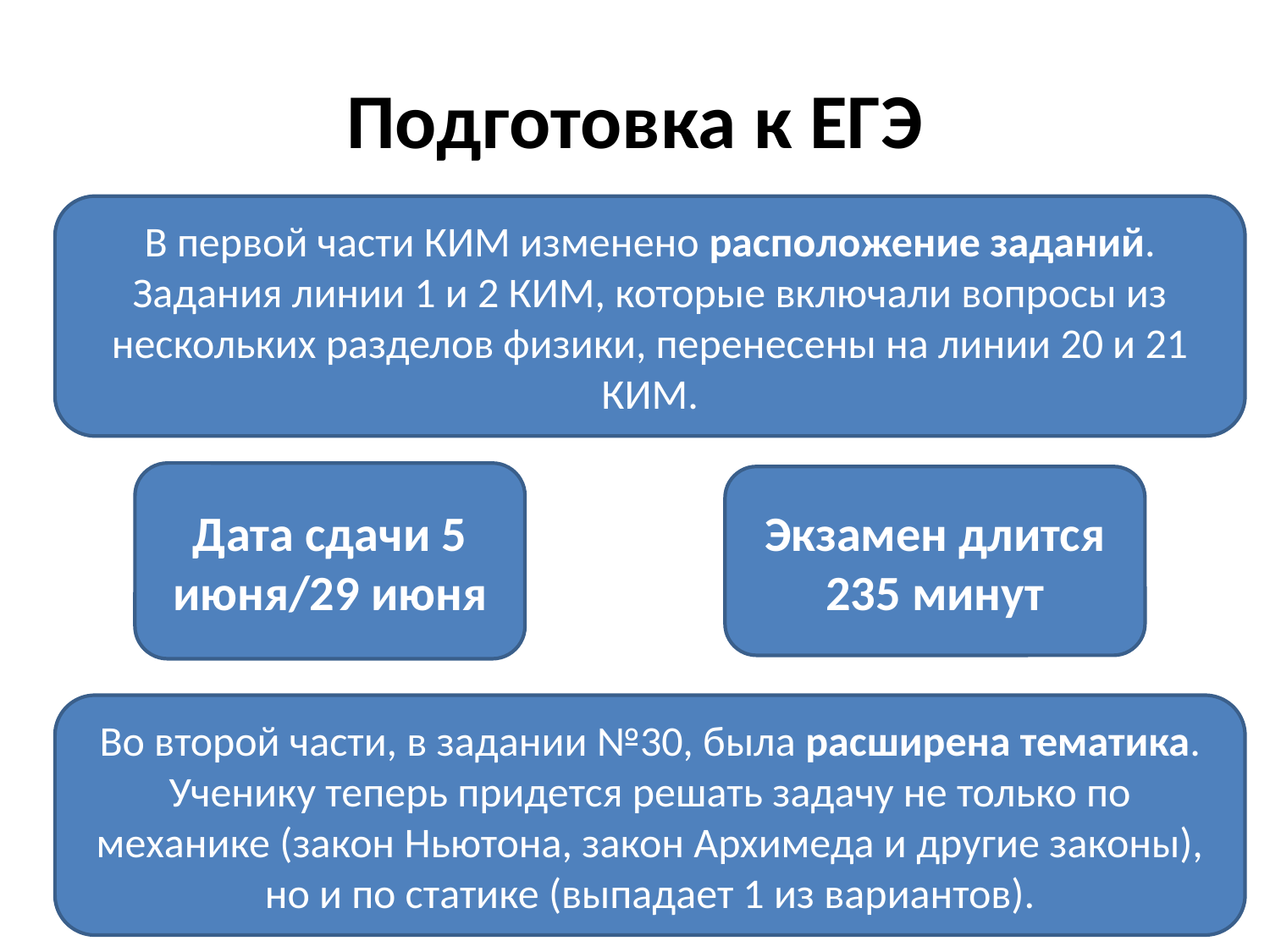

# Подготовка к ЕГЭ
В первой части КИМ изменено расположение заданий. Задания линии 1 и 2 КИМ, которые включали вопросы из нескольких разделов физики, перенесены на линии 20 и 21 КИМ.
Дата сдачи 5 июня/29 июня
Экзамен длится 235 минут
Во второй части, в задании №30, была расширена тематика. Ученику теперь придется решать задачу не только по механике (закон Ньютона, закон Архимеда и другие законы), но и по статике (выпадает 1 из вариантов).